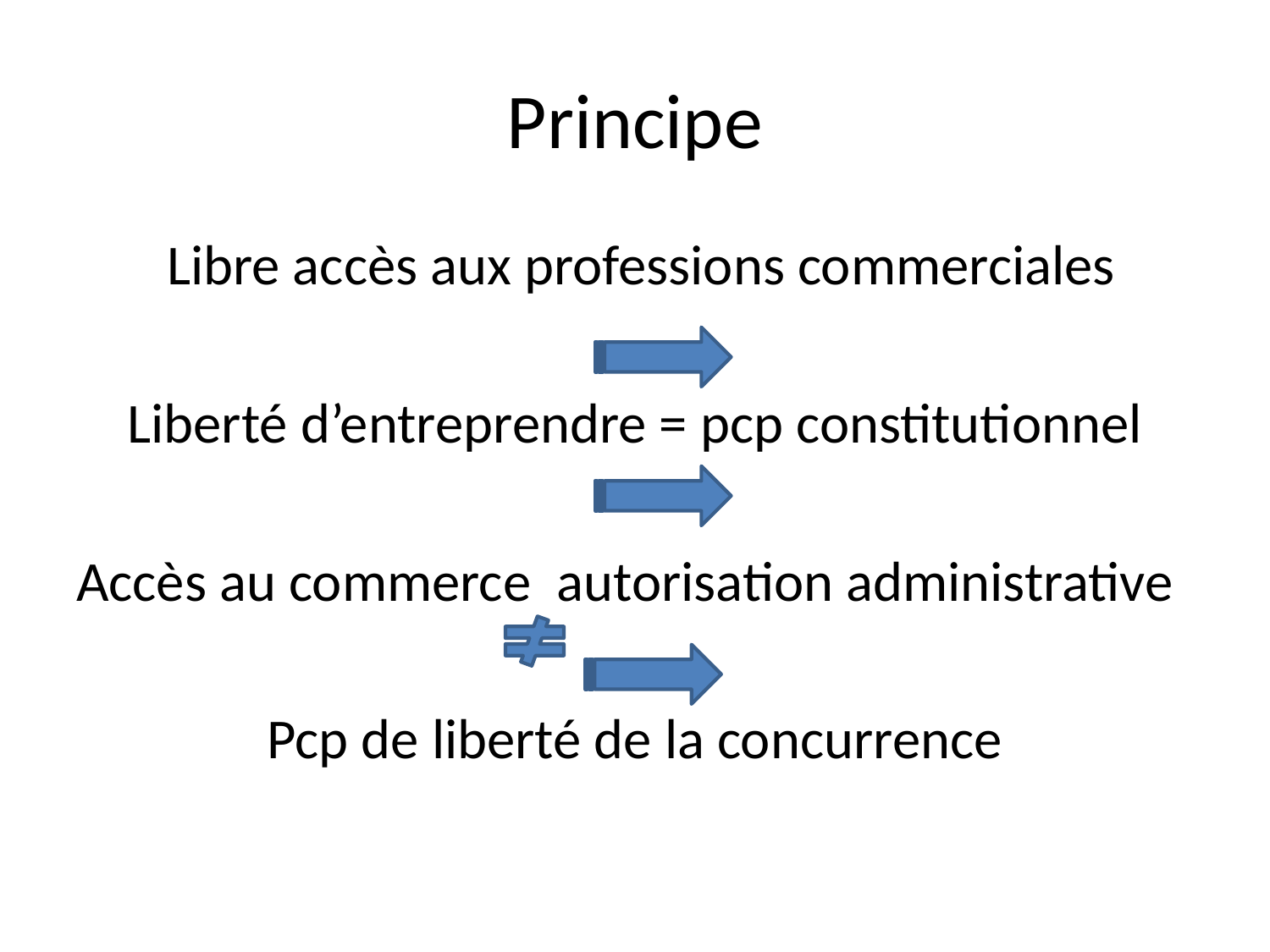

# Principe
 Libre accès aux professions commerciales

Liberté d’entreprendre = pcp constitutionnel

Accès au commerce  autorisation administrative

Pcp de liberté de la concurrence